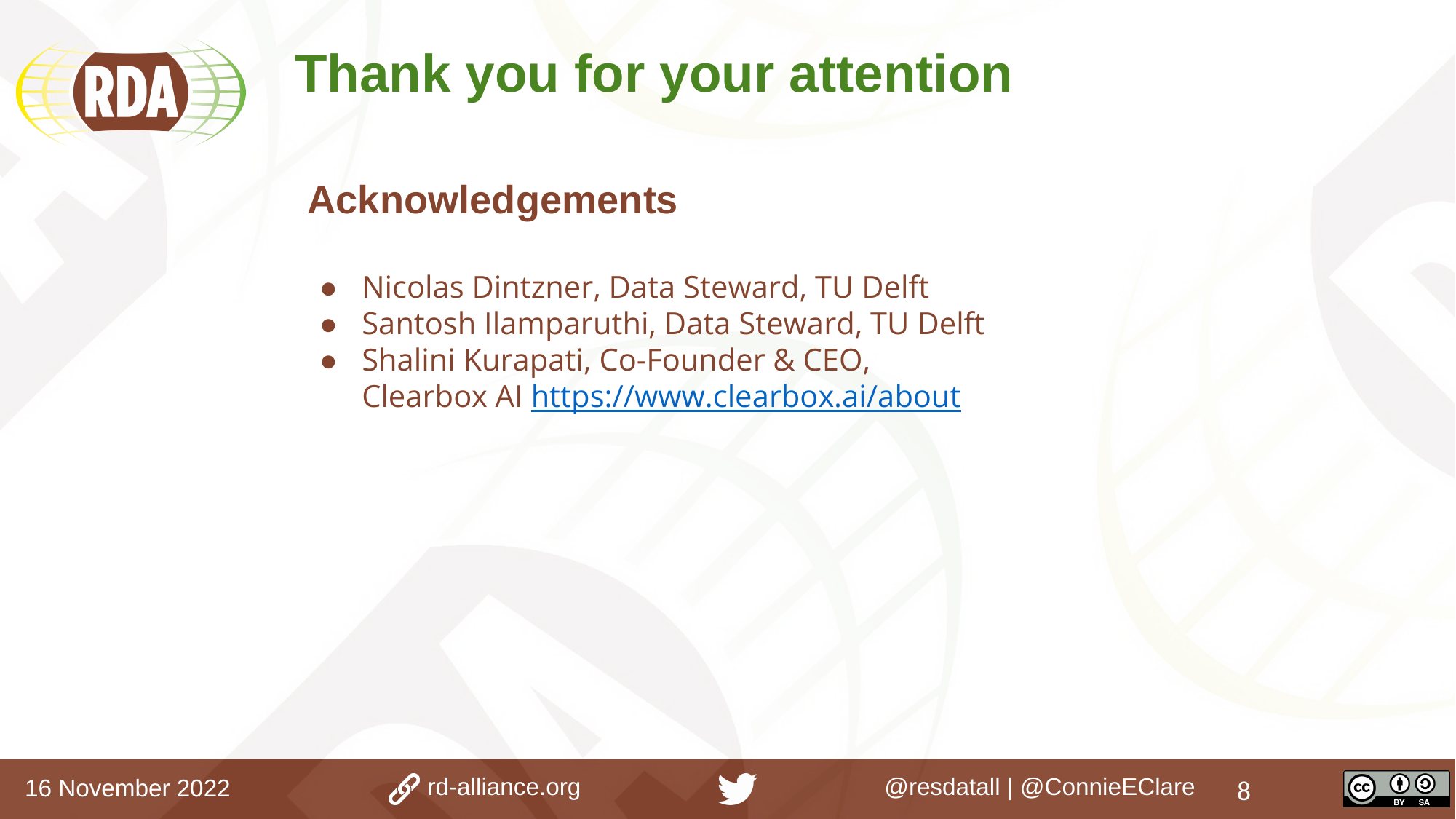

# Thank you for your attention

Acknowledgements

Nicolas Dintzner, Data Steward, TU Delft
Santosh Ilamparuthi, Data Steward, TU Delft
Shalini Kurapati, Co-Founder & CEO, Clearbox AI https://www.clearbox.ai/about

rd-alliance.org 	                         	   @resdatall | @ConnieEClare
16 November 2022
8